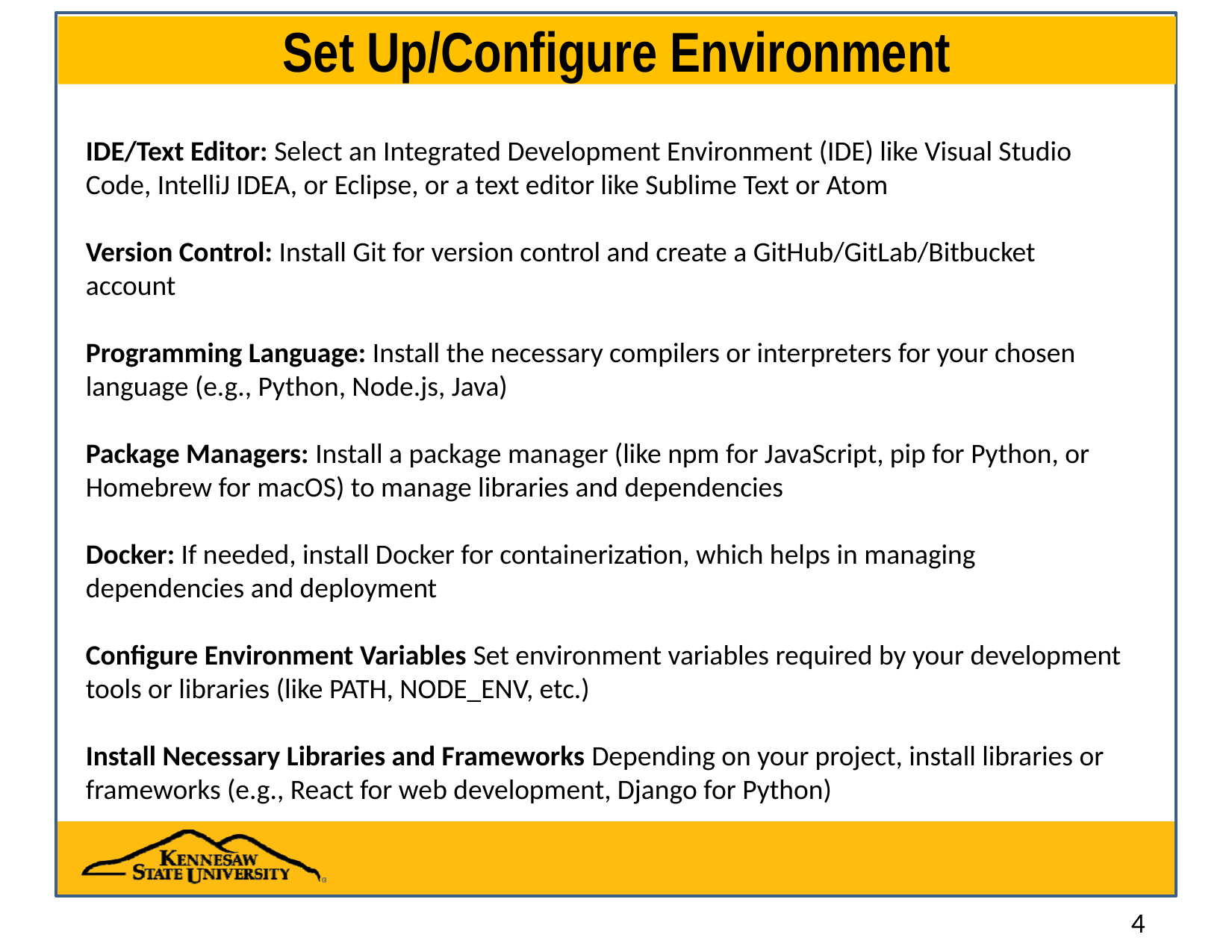

# Set Up/Configure Environment
IDE/Text Editor: Select an Integrated Development Environment (IDE) like Visual Studio Code, IntelliJ IDEA, or Eclipse, or a text editor like Sublime Text or Atom

Version Control: Install Git for version control and create a GitHub/GitLab/Bitbucket account

Programming Language: Install the necessary compilers or interpreters for your chosen language (e.g., Python, Node.js, Java)

Package Managers: Install a package manager (like npm for JavaScript, pip for Python, or Homebrew for macOS) to manage libraries and dependencies

Docker: If needed, install Docker for containerization, which helps in managing dependencies and deployment

Configure Environment Variables Set environment variables required by your development tools or libraries (like PATH, NODE_ENV, etc.)

Install Necessary Libraries and Frameworks Depending on your project, install libraries or frameworks (e.g., React for web development, Django for Python)